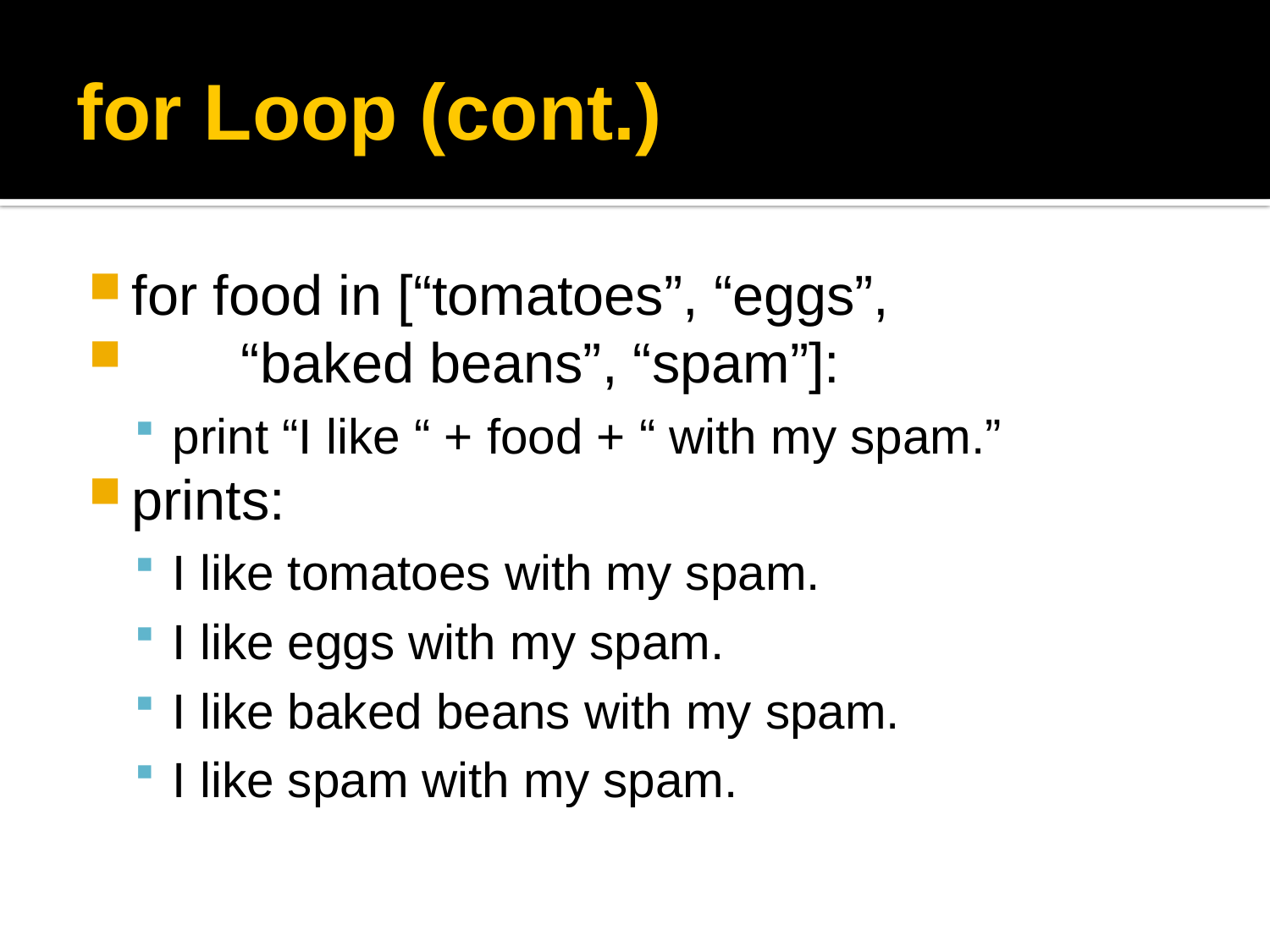

# for Loop (cont.)
for food in [“tomatoes”, “eggs”,
       “baked beans”, “spam”]:
print “I like “ + food + “ with my spam.”
prints:
I like tomatoes with my spam.
I like eggs with my spam.
I like baked beans with my spam.
I like spam with my spam.